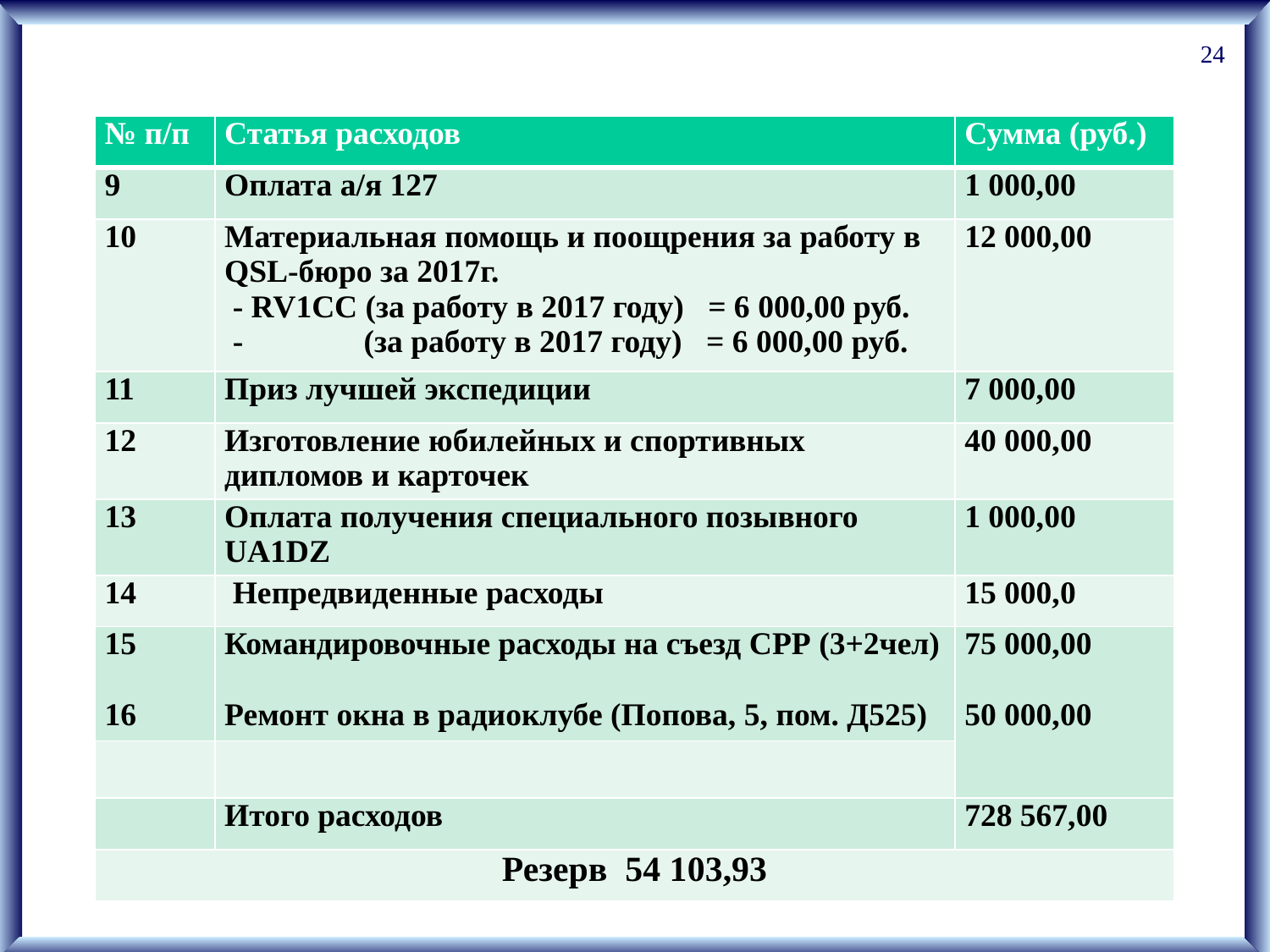

24
| № п/п | Статья расходов | Сумма (руб.) |
| --- | --- | --- |
| 9 | Оплата а/я 127 | 1 000,00 |
| 10 | Материальная помощь и поощрения за работу в QSL-бюро за 2017г. - RV1CC (за работу в 2017 году) = 6 000,00 руб. - (за работу в 2017 году) = 6 000,00 руб. | 12 000,00 |
| 11 | Приз лучшей экспедиции | 7 000,00 |
| 12 | Изготовление юбилейных и спортивных дипломов и карточек | 40 000,00 |
| 13 | Оплата получения специального позывного UA1DZ | 1 000,00 |
| 14 | Непредвиденные расходы | 15 000,0 |
| 15 16 | Командировочные расходы на съезд СРР (3+2чел) Ремонт окна в радиоклубе (Попова, 5, пом. Д525) | 75 000,00 50 000,00 |
|  |  |  |
|  | Итого расходов | 728 567,00 |
| Резерв 54 103,93 |  |  |